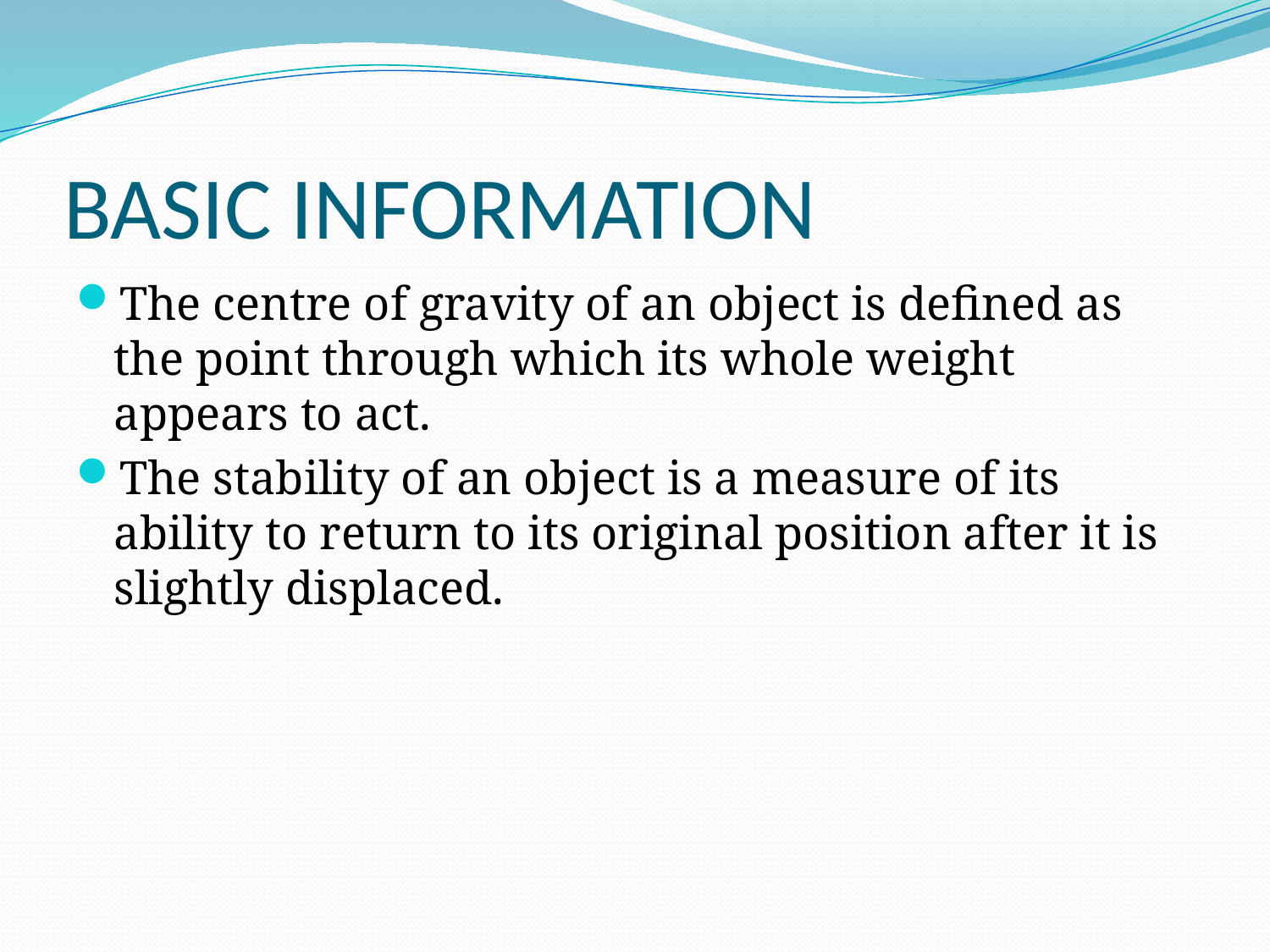

# BASIC INFORMATION
The centre of gravity of an object is defined as the point through which its whole weight appears to act.
The stability of an object is a measure of its ability to return to its original position after it is slightly displaced.